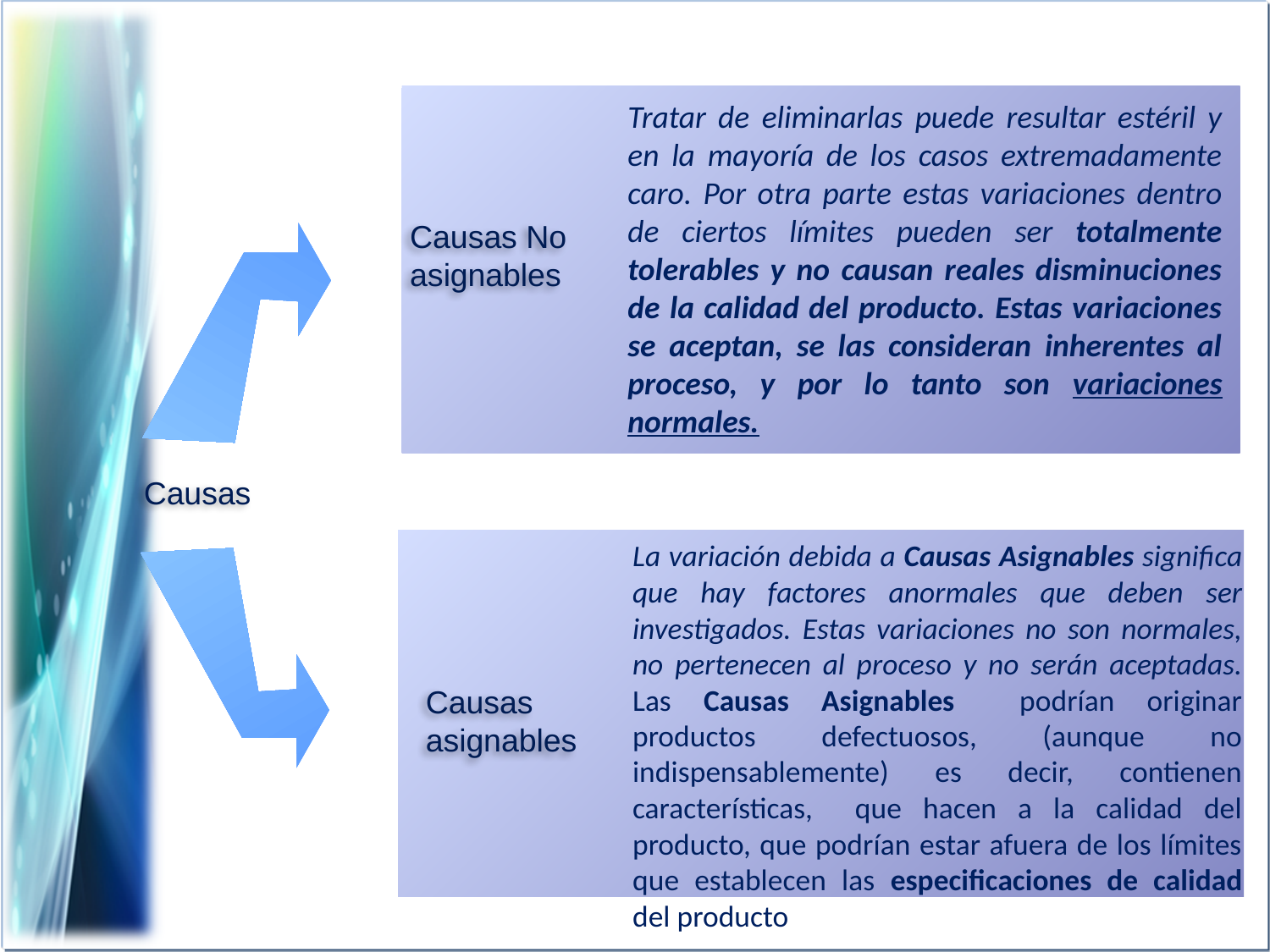

Tratar de eliminarlas puede resultar estéril y en la mayoría de los casos extremadamente caro. Por otra parte estas variaciones dentro de ciertos límites pueden ser totalmente tolerables y no causan reales disminuciones de la calidad del producto. Estas variaciones se aceptan, se las consideran inherentes al proceso, y por lo tanto son variaciones normales.
Causas No asignables

Causas

La variación debida a Causas Asignables significa que hay factores anormales que deben ser investigados. Estas variaciones no son normales, no pertenecen al proceso y no serán aceptadas. Las Causas Asignables  podrían originar productos defectuosos, (aunque no indispensablemente) es decir, contienen características,  que hacen a la calidad del producto, que podrían estar afuera de los límites que establecen las especificaciones de calidad del producto

Causas asignables